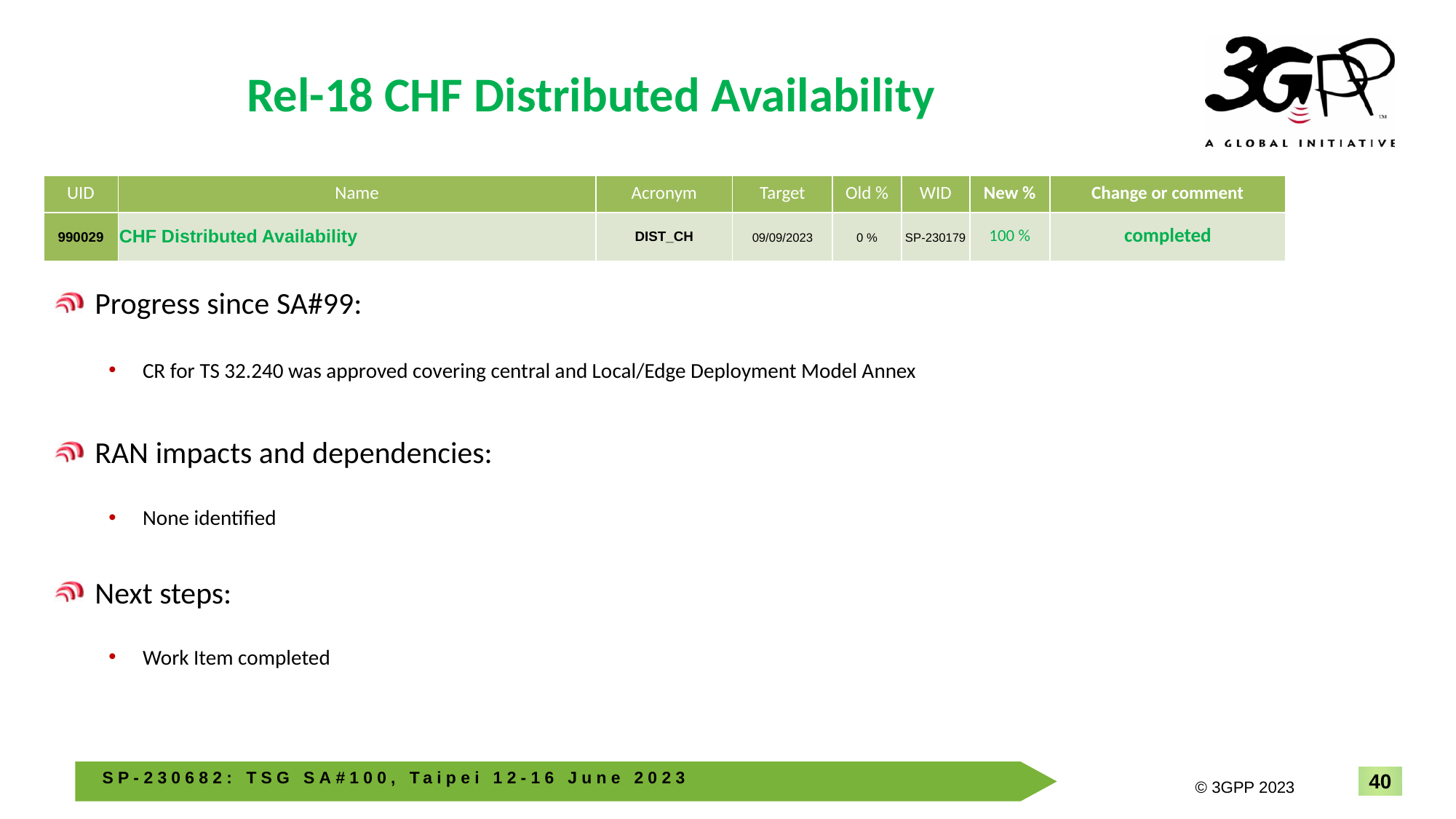

# Rel-18 CHF Distributed Availability
| UID | Name | Acronym | Target | Old % | WID | New % | Change or comment |
| --- | --- | --- | --- | --- | --- | --- | --- |
| 990029 | CHF Distributed Availability | DIST\_CH | 09/09/2023 | 0 % | SP-230179 | 100 % | completed |
Progress since SA#99:

CR for TS 32.240 was approved covering central and Local/Edge Deployment Model Annex

RAN impacts and dependencies:

None identified

Next steps:

Work Item completed